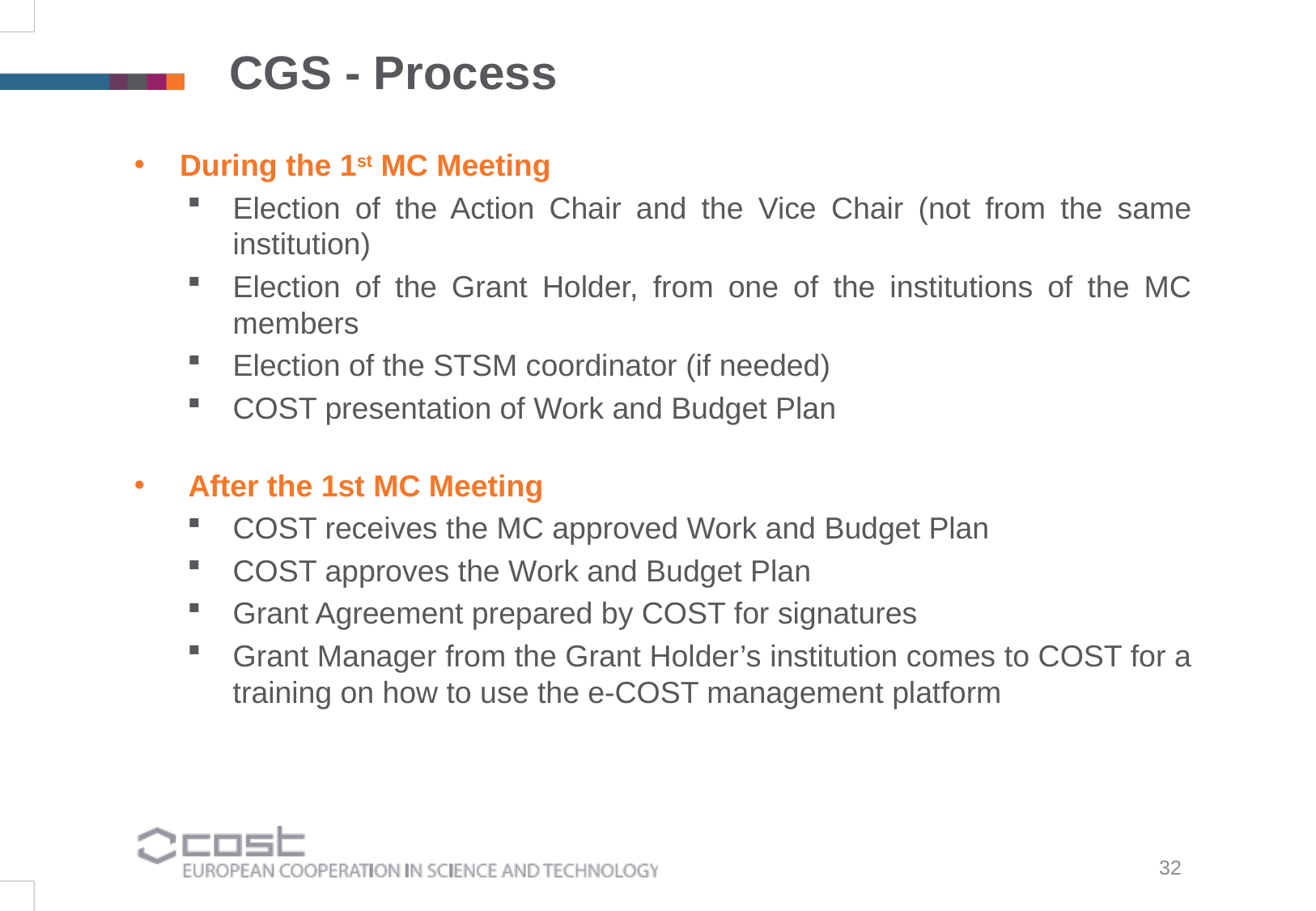

CGS - Process
During the 1st MC Meeting
Election of the Action Chair and the Vice Chair (not from the same institution)
Election of the Grant Holder, from one of the institutions of the MC members
Election of the STSM coordinator (if needed)
COST presentation of Work and Budget Plan

 After the 1st MC Meeting
COST receives the MC approved Work and Budget Plan
COST approves the Work and Budget Plan
Grant Agreement prepared by COST for signatures
Grant Manager from the Grant Holder’s institution comes to COST for a training on how to use the e-COST management platform

32